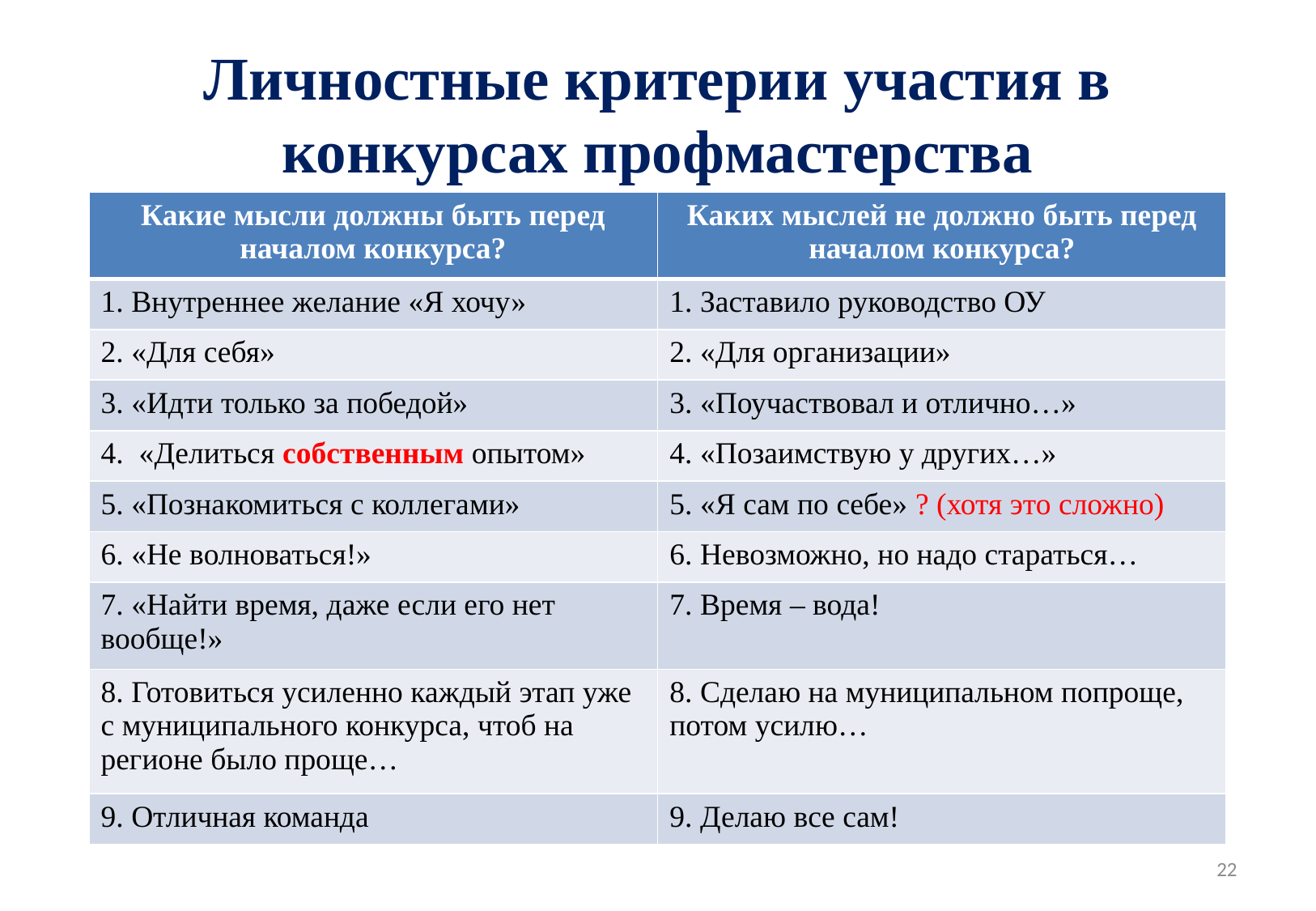

# Личностные критерии участия в конкурсах профмастерства
| Какие мысли должны быть перед началом конкурса? | Каких мыслей не должно быть перед началом конкурса? |
| --- | --- |
| 1. Внутреннее желание «Я хочу» | 1. Заставило руководство ОУ |
| 2. «Для себя» | 2. «Для организации» |
| 3. «Идти только за победой» | 3. «Поучаствовал и отлично…» |
| 4. «Делиться собственным опытом» | 4. «Позаимствую у других…» |
| 5. «Познакомиться с коллегами» | 5. «Я сам по себе» ? (хотя это сложно) |
| 6. «Не волноваться!» | 6. Невозможно, но надо стараться… |
| 7. «Найти время, даже если его нет вообще!» | 7. Время – вода! |
| 8. Готовиться усиленно каждый этап уже с муниципального конкурса, чтоб на регионе было проще… | 8. Сделаю на муниципальном попроще, потом усилю… |
| 9. Отличная команда | 9. Делаю все сам! |
22